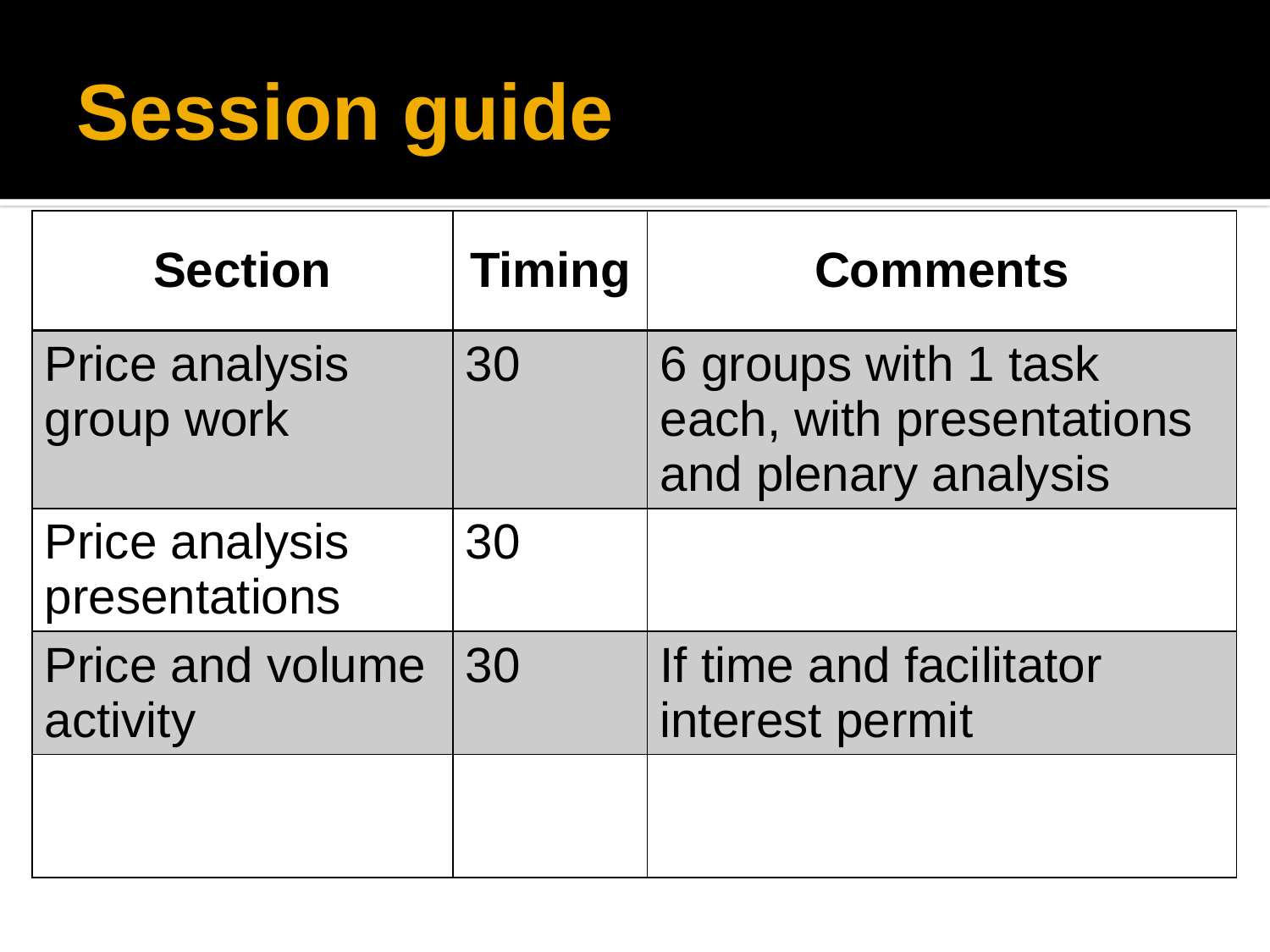

# Session guide
| Section | Timing | Comments |
| --- | --- | --- |
| Price analysis group work | 30 | 6 groups with 1 task each, with presentations and plenary analysis |
| Price analysis presentations | 30 |  |
| Price and volume activity | 30 | If time and facilitator interest permit |
|  |  |  |